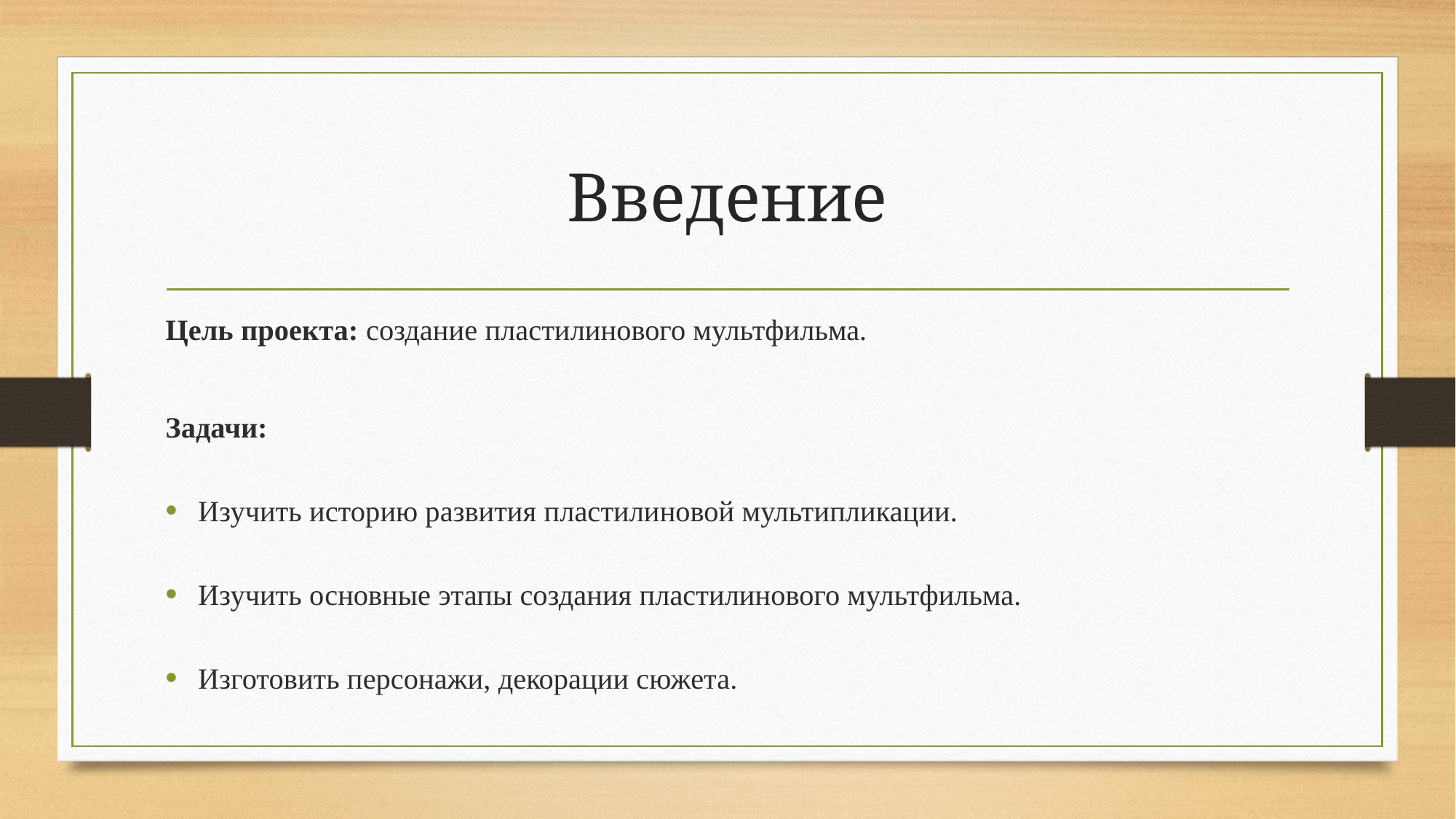

# Введение
Цель проекта: создание пластилинового мультфильма.

Задачи:
Изучить историю развития пластилиновой мультипликации.
Изучить основные этапы создания пластилинового мультфильма.
Изготовить персонажи, декорации сюжета.